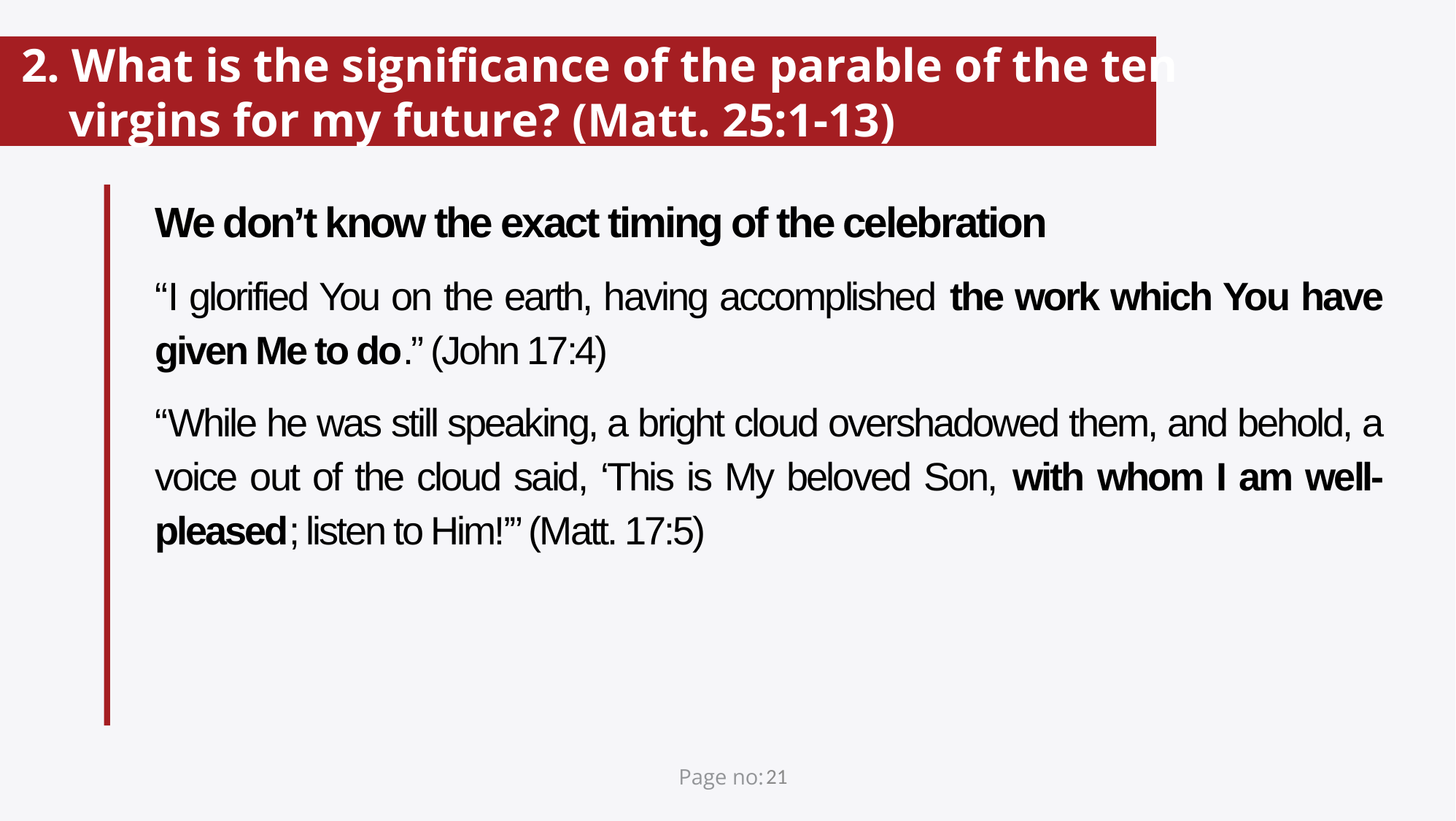

# 2. What is the significance of the parable of the ten virgins for my future? (Matt. 25:1-13)
We don’t know the exact timing of the celebration
“I glorified You on the earth, having accomplished the work which You have given Me to do.” (John 17:4)
“While he was still speaking, a bright cloud overshadowed them, and behold, a voice out of the cloud said, ‘This is My beloved Son, with whom I am well-pleased; listen to Him!’” (Matt. 17:5)